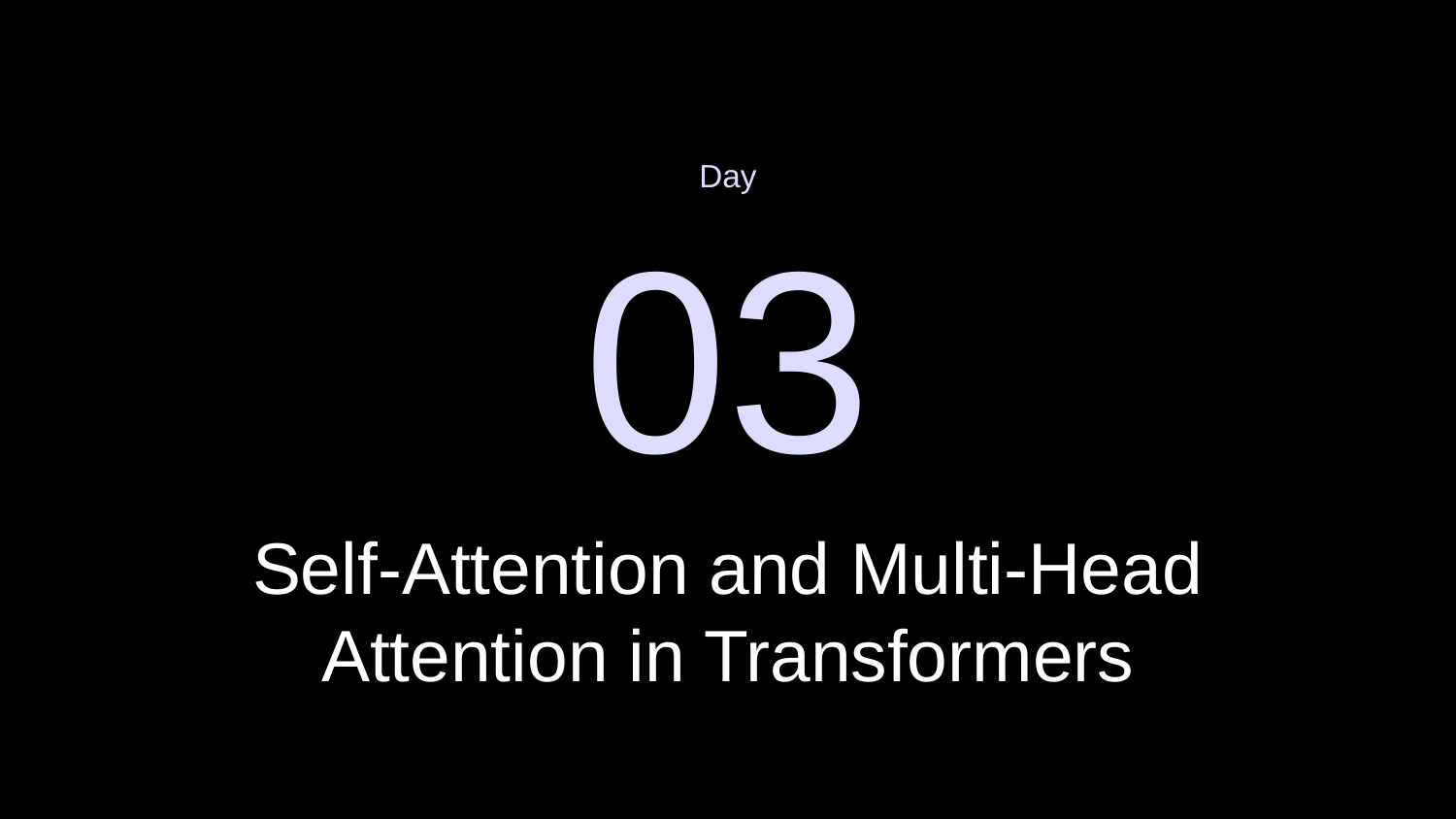

Day
03
# Self-Attention and Multi-Head Attention in Transformers